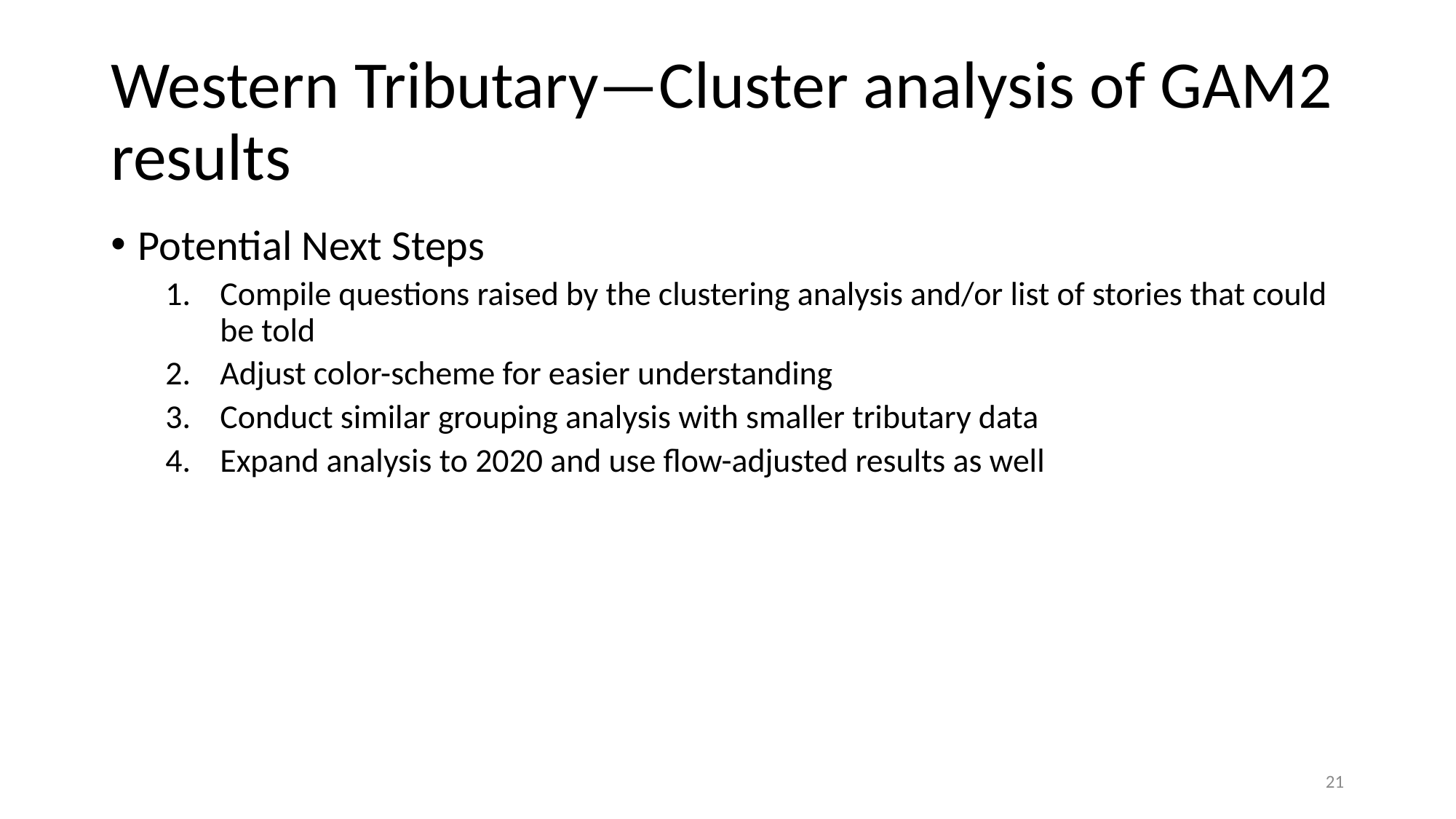

# Western Tributary—Cluster analysis of GAM2 results
Potential Next Steps
Compile questions raised by the clustering analysis and/or list of stories that could be told
Adjust color-scheme for easier understanding
Conduct similar grouping analysis with smaller tributary data
Expand analysis to 2020 and use flow-adjusted results as well
21